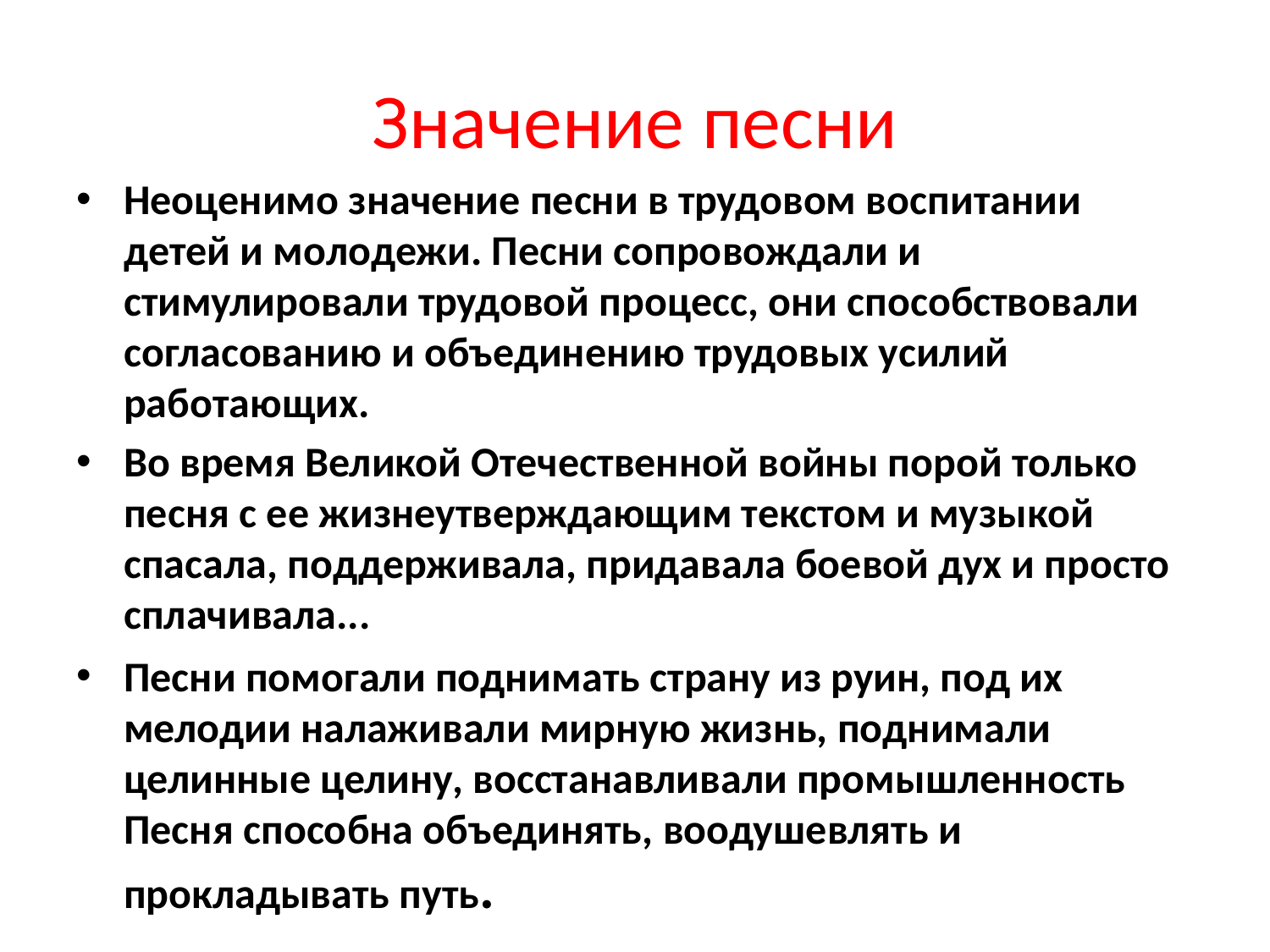

# Значение песни
Неоценимо значение песни в трудовом воспитании детей и молодежи. Песни сопровождали и стимулировали трудовой процесс, они способствовали согласованию и объединению трудовых усилий работающих.
Во время Великой Отечественной войны порой только песня с ее жизнеутверждающим текстом и музыкой спасала, поддерживала, придавала боевой дух и просто сплачивала...
Песни помогали поднимать страну из руин, под их мелодии налаживали мирную жизнь, поднимали целинные целину, восстанавливали промышленность Песня способна объединять, воодушевлять и прокладывать путь.